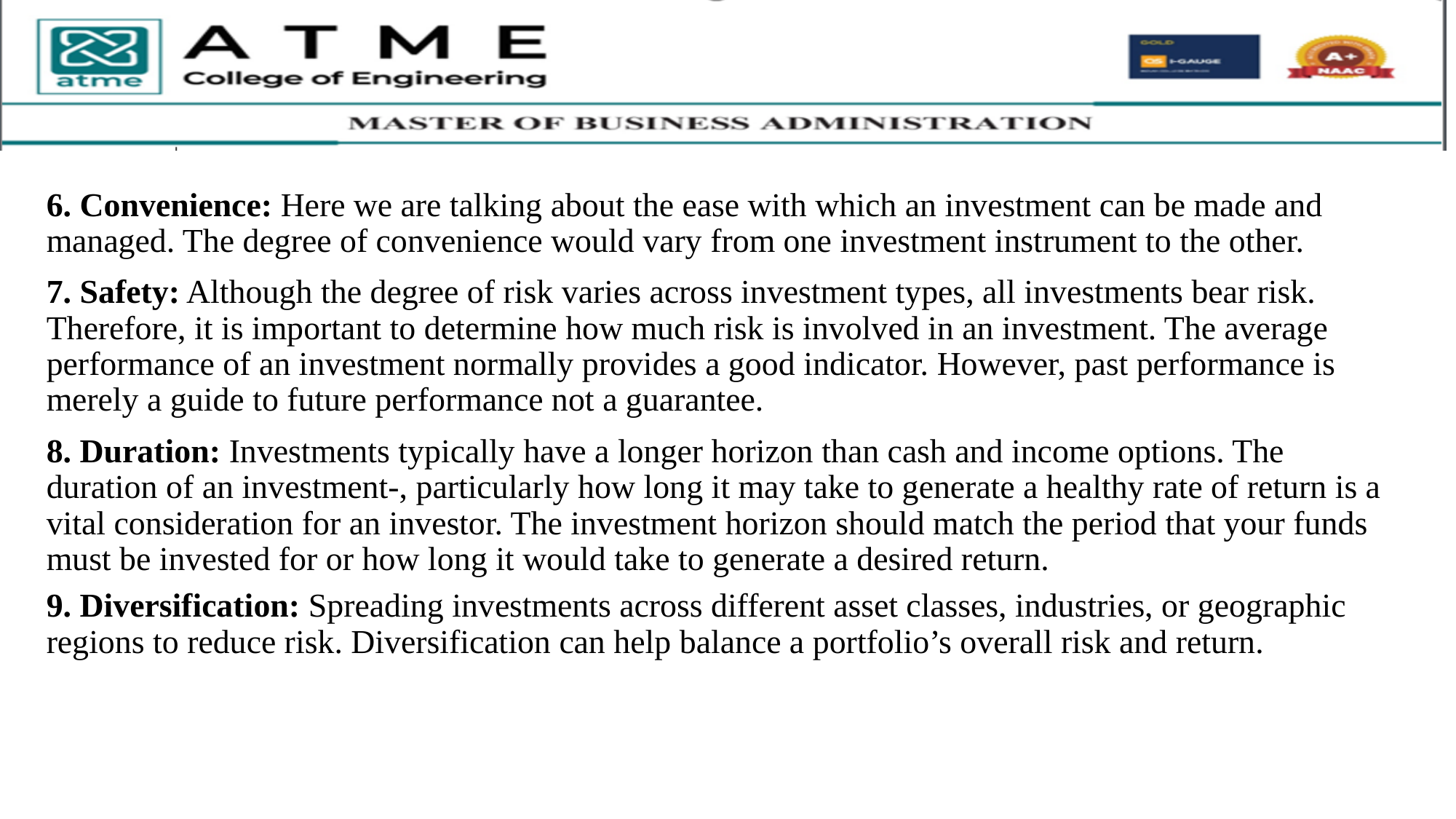

6. Convenience: Here we are talking about the ease with which an investment can be made and managed. The degree of convenience would vary from one investment instrument to the other.
7. Safety: Although the degree of risk varies across investment types, all investments bear risk. Therefore, it is important to determine how much risk is involved in an investment. The average performance of an investment normally provides a good indicator. However, past performance is merely a guide to future performance not a guarantee.
8. Duration: Investments typically have a longer horizon than cash and income options. The duration of an investment-, particularly how long it may take to generate a healthy rate of return is a vital consideration for an investor. The investment horizon should match the period that your funds must be invested for or how long it would take to generate a desired return.
9. Diversification: Spreading investments across different asset classes, industries, or geographic regions to reduce risk. Diversification can help balance a portfolio’s overall risk and return.